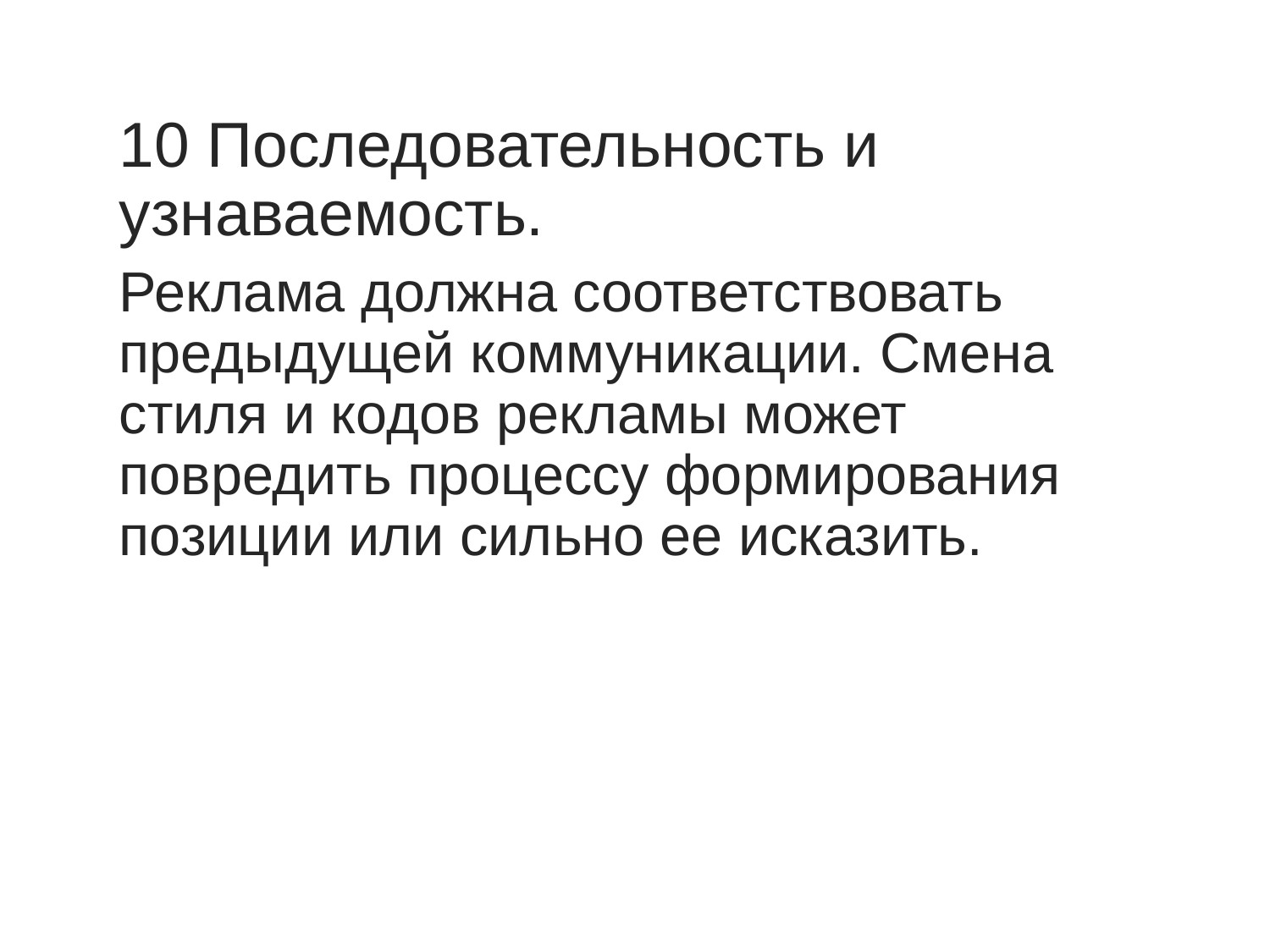

10 Последовательность и узнаваемость.
Реклама должна соответствовать предыдущей коммуникации. Смена стиля и кодов рекламы может повредить процессу формирования позиции или сильно ее исказить.